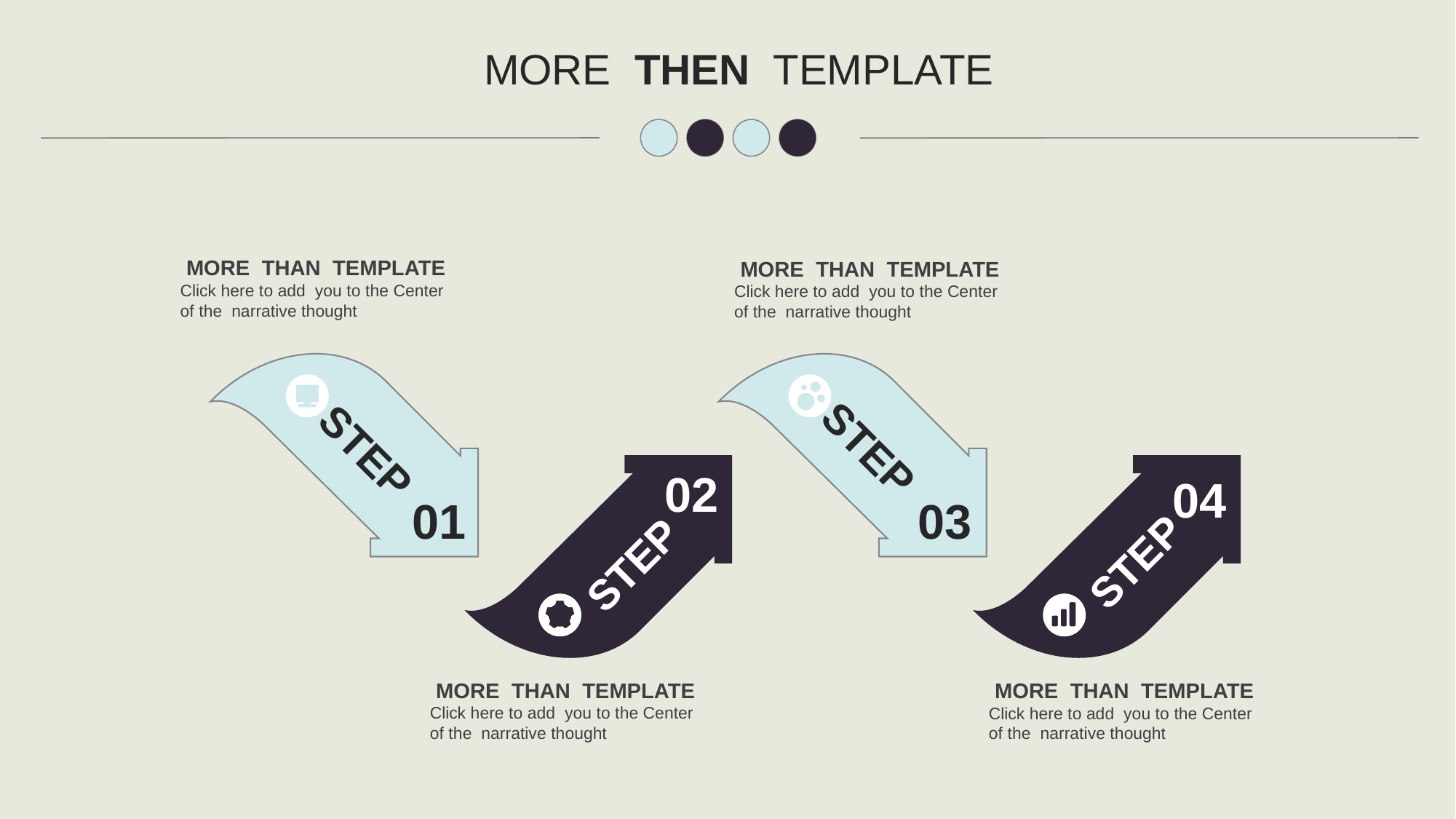

MORE  THEN  TEMPLATE

 MORE  THAN  TEMPLATE
Click here to add  you to the Center
of the  narrative thought

 MORE  THAN  TEMPLATE
Click here to add  you to the Center
of the  narrative thought

STEP
STEP

02
04
01
03
STEP
STEP

 MORE  THAN  TEMPLATE
Click here to add  you to the Center
of the  narrative thought

 MORE  THAN  TEMPLATE
Click here to add  you to the Center
of the  narrative thought